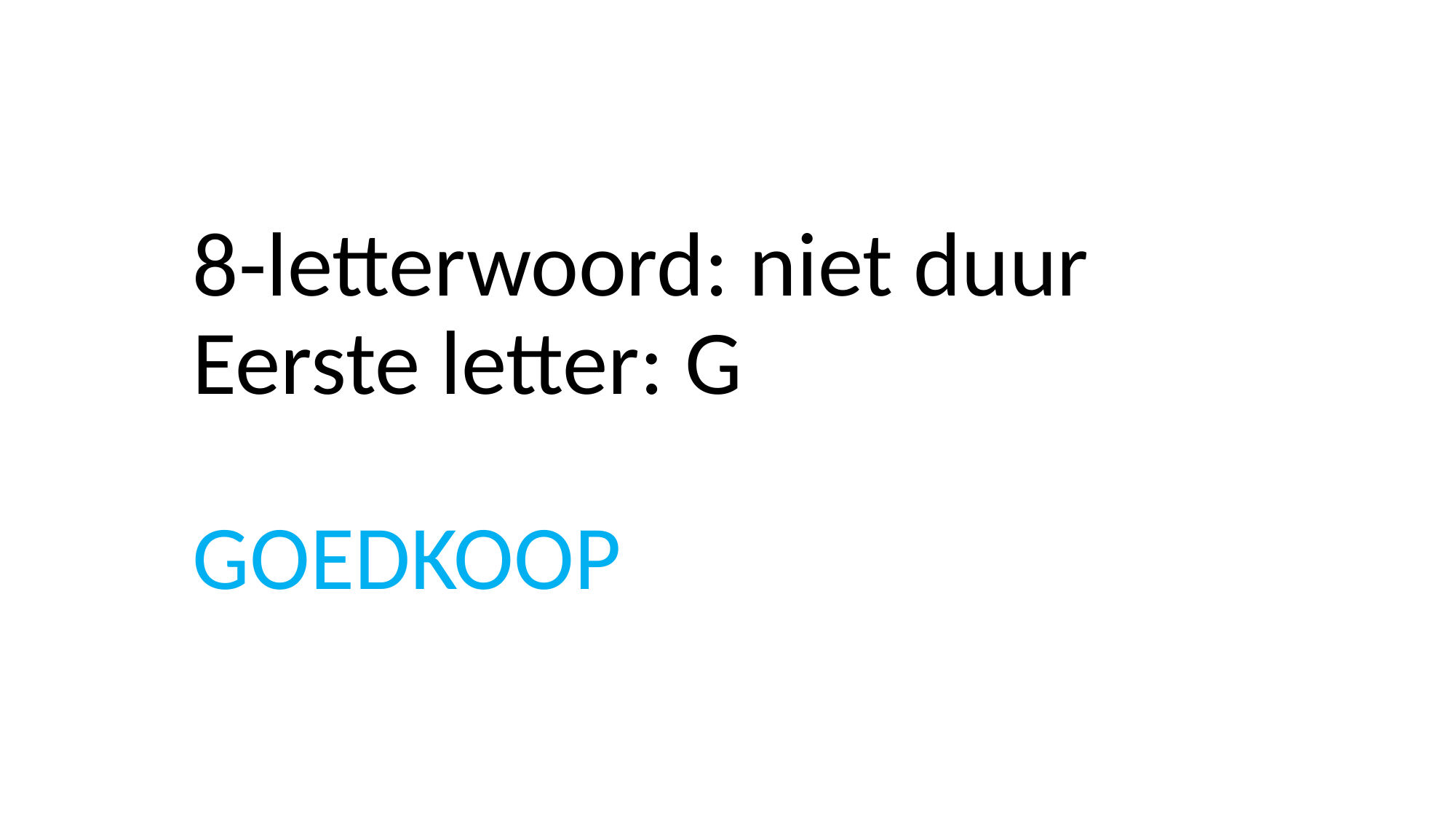

# 8-letterwoord: niet duur Eerste letter: G
GOEDKOOP